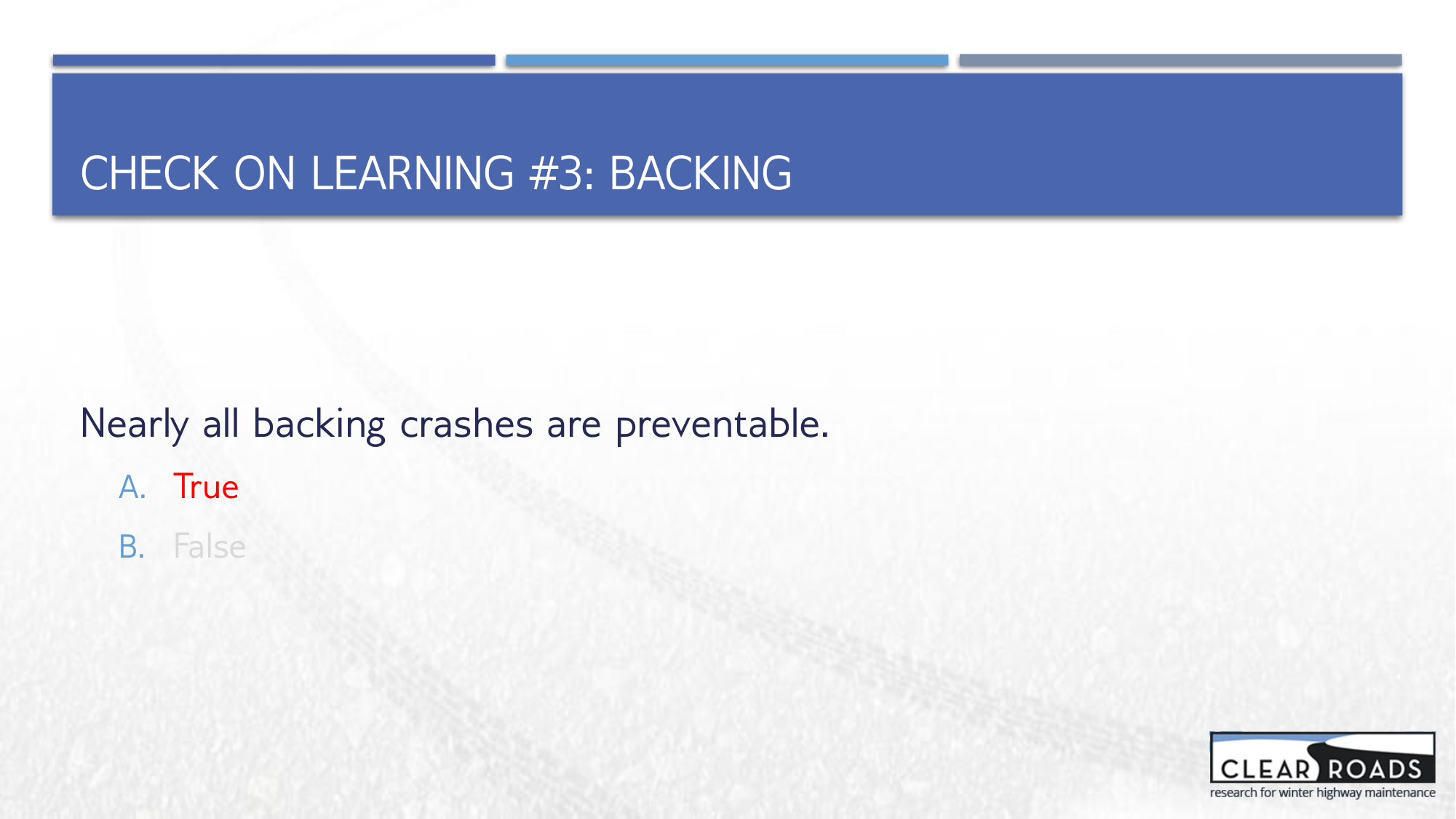

# Check on Learning #3: Backing
Nearly all backing crashes are preventable.
True
False